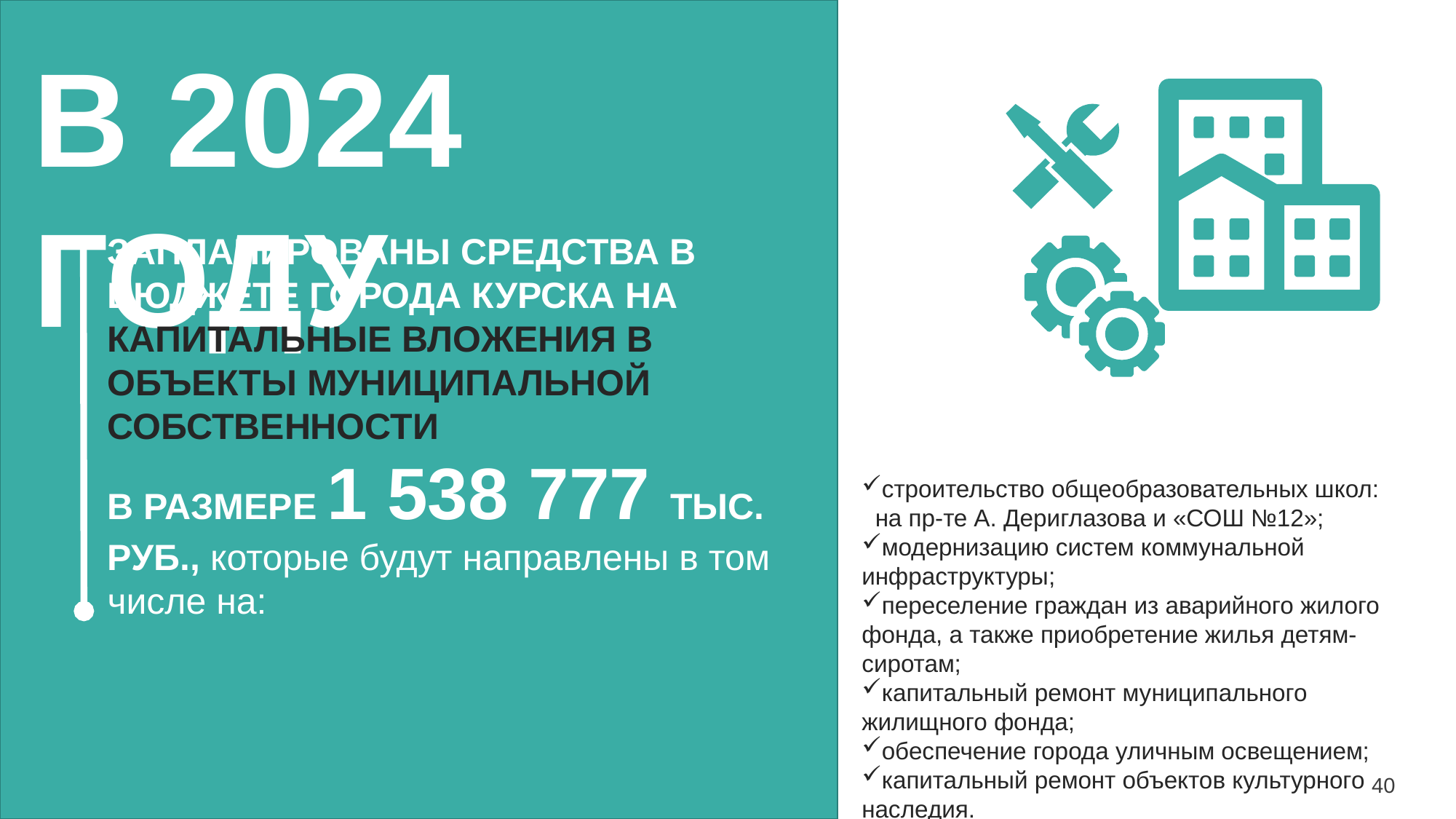

В 2024 ГОДУ
ЗАПЛАНИРОВАНЫ СРЕДСТВА В БЮДЖЕТЕ ГОРОДА КУРСКА НА КАПИТАЛЬНЫЕ ВЛОЖЕНИЯ В ОБЪЕКТЫ МУНИЦИПАЛЬНОЙ СОБСТВЕННОСТИ
В РАЗМЕРЕ 1 538 777 ТЫС. РУБ., которые будут направлены в том числе на:

строительство общеобразовательных школ:          на пр-те А. Дериглазова и «СОШ №12»;
модернизацию систем коммунальной инфраструктуры;
переселение граждан из аварийного жилого фонда, а также приобретение жилья детям-сиротам;
капитальный ремонт муниципального жилищного фонда;
обеспечение города уличным освещением;
капитальный ремонт объектов культурного наследия.